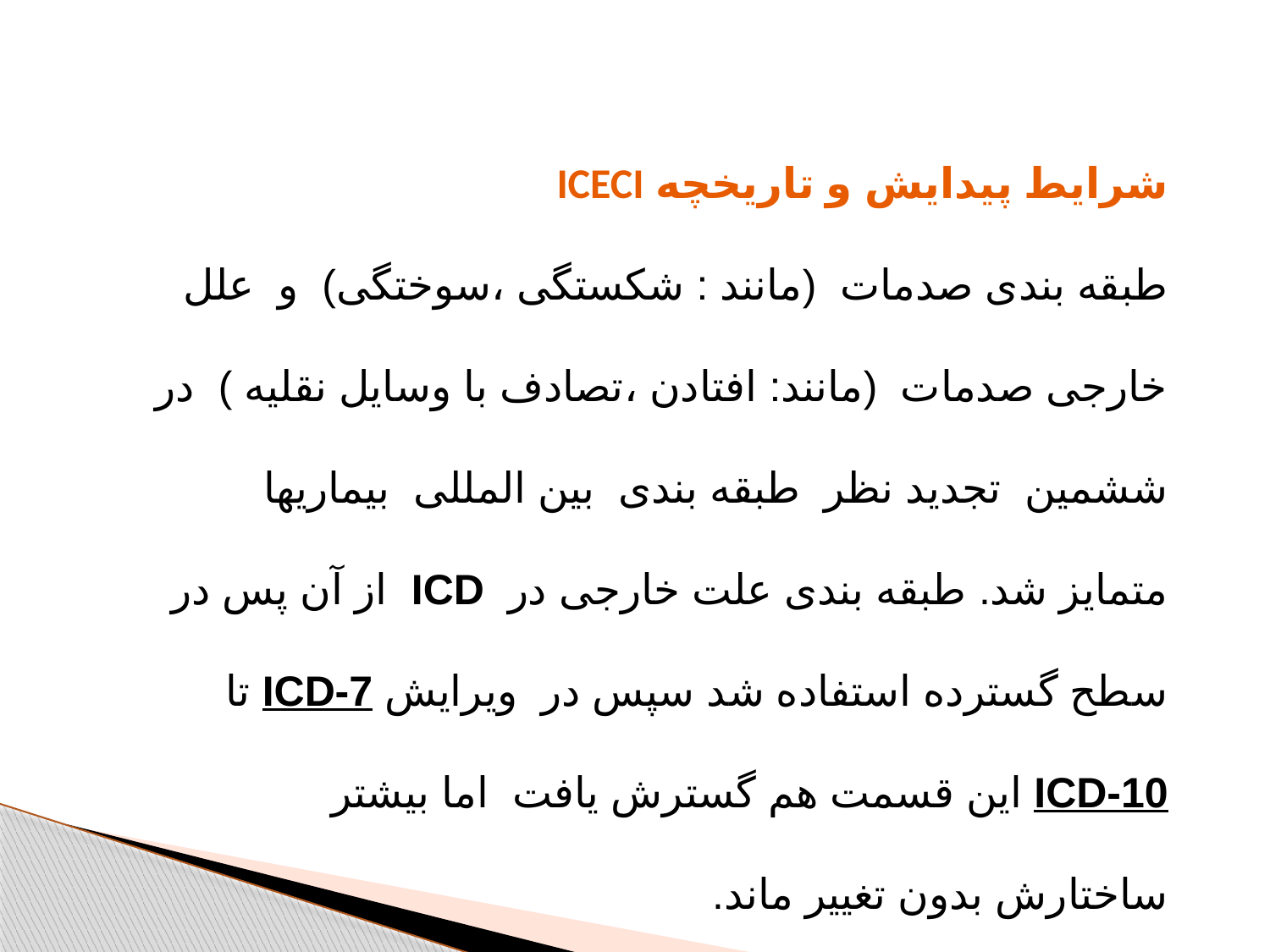

شرایط پیدایش و تاریخچه ICECI
طبقه بندی صدمات  (مانند : شکستگی ،سوختگی)  و  علل خارجی صدمات  (مانند: افتادن ،تصادف با وسایل نقلیه )  در ششمین  تجدید نظر  طبقه بندی  بین المللی  بیماریها متمایز شد. طبقه بندی علت خارجی در  ICD  از آن پس در سطح گسترده استفاده شد سپس در  ویرایش ICD-7 تا ICD-10 این قسمت هم گسترش یافت  اما بیشتر ساختارش بدون تغییر ماند.